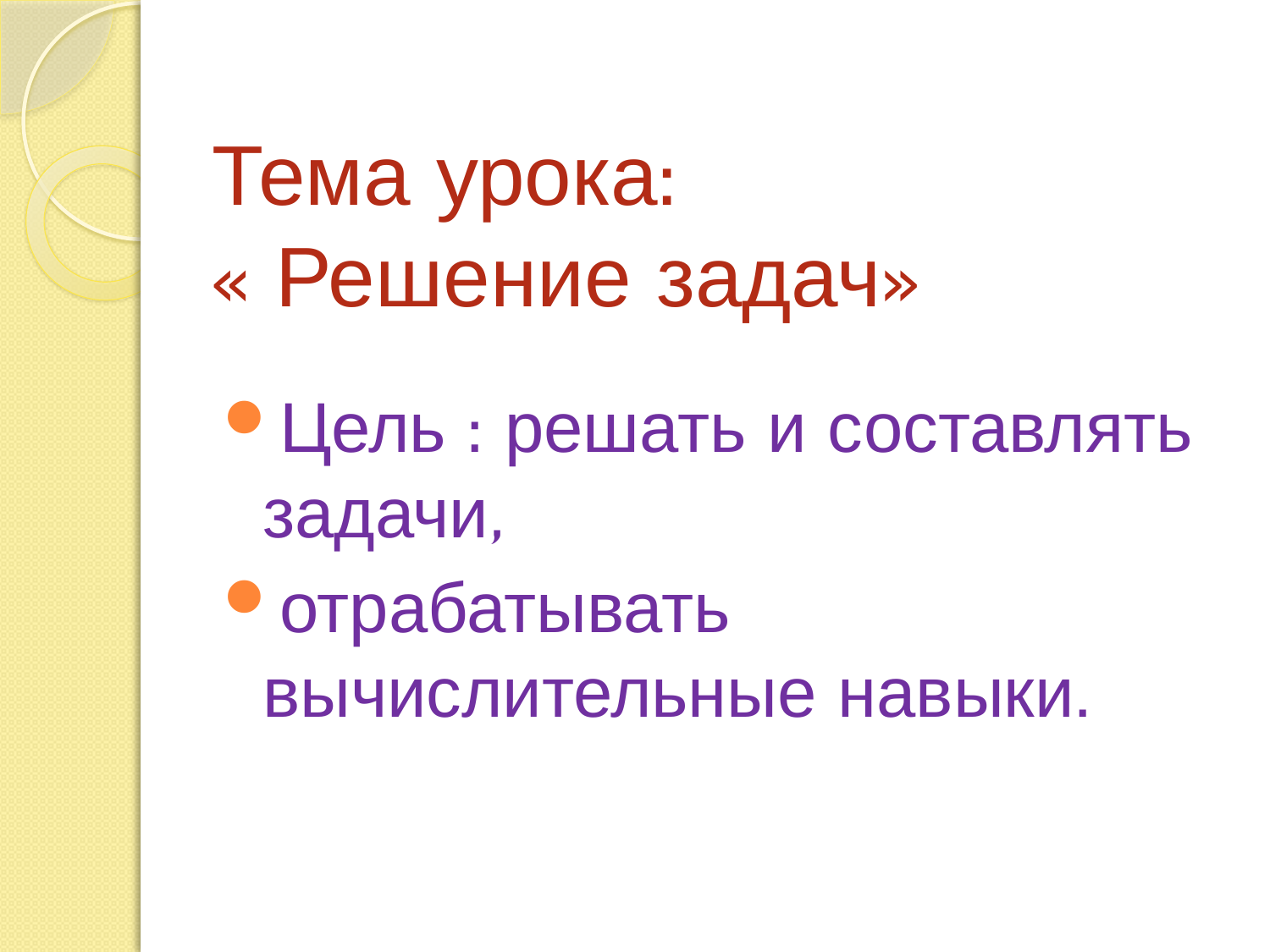

# Тема урока: « Решение задач»
Цель : решать и составлять задачи,
отрабатывать вычислительные навыки.